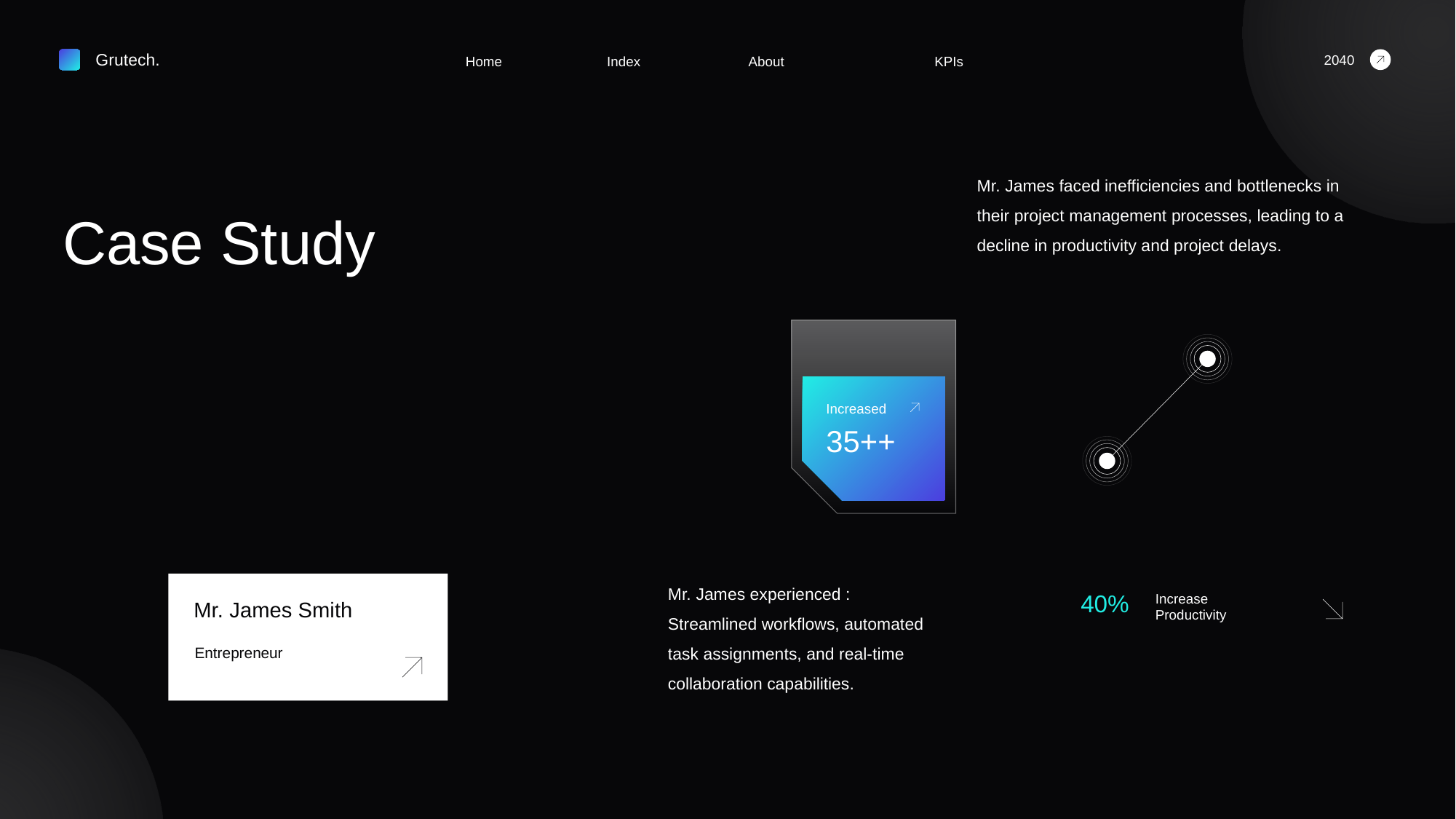

Grutech.
2040
About
Home
Index
KPIs

Mr. James faced inefficiencies and bottlenecks in
their project management processes, leading to a
decline in productivity and project delays.

Case Study

Increased

35++

Mr. James experienced :
Streamlined workflows, automated
task assignments, and real-time
collaboration capabilities.

40%
Increase
Productivity
Mr. James Smith

Entrepreneur